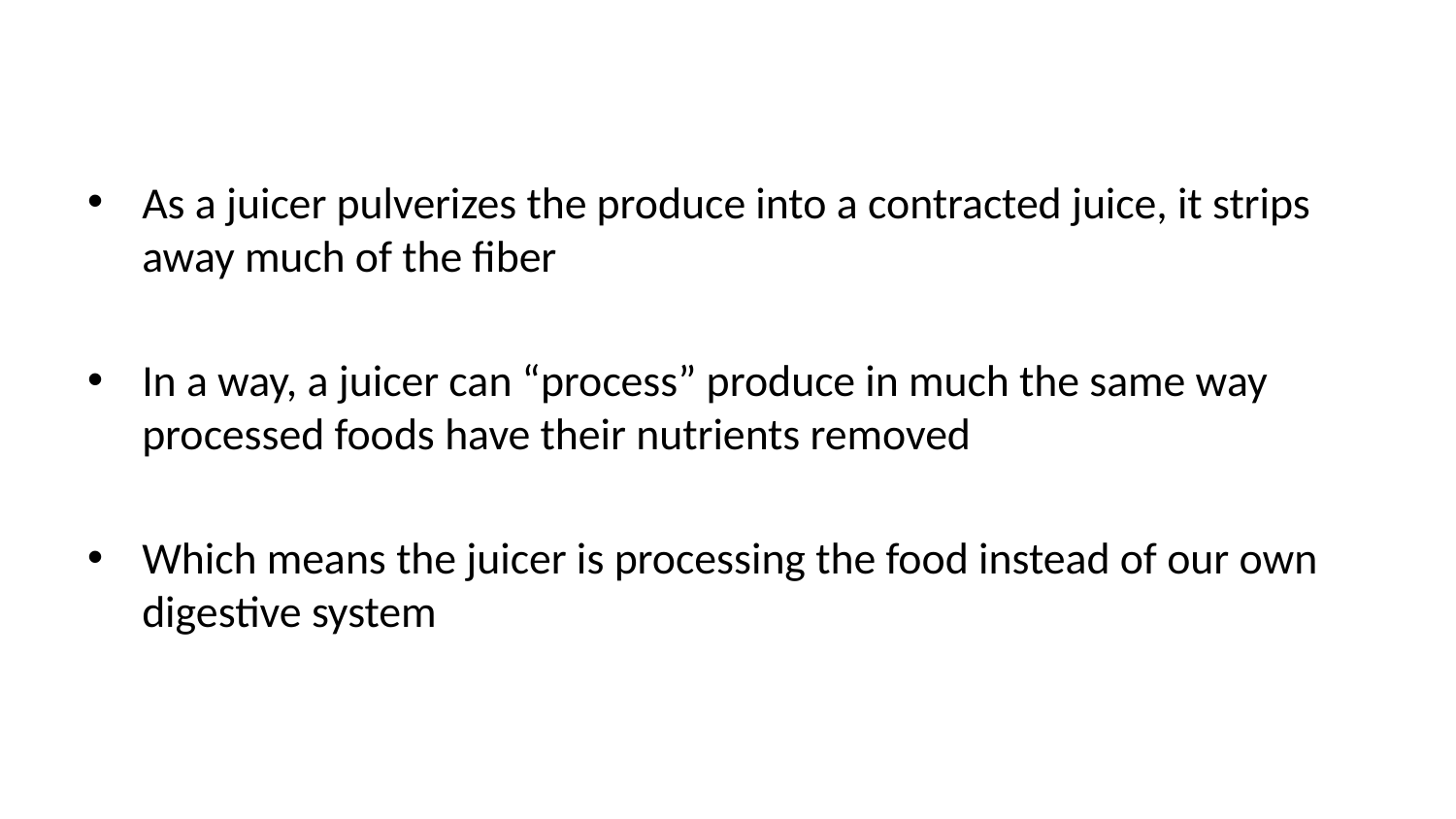

As a juicer pulverizes the produce into a contracted juice, it strips away much of the fiber

In a way, a juicer can “process” produce in much the same way processed foods have their nutrients removed

Which means the juicer is processing the food instead of our own digestive system